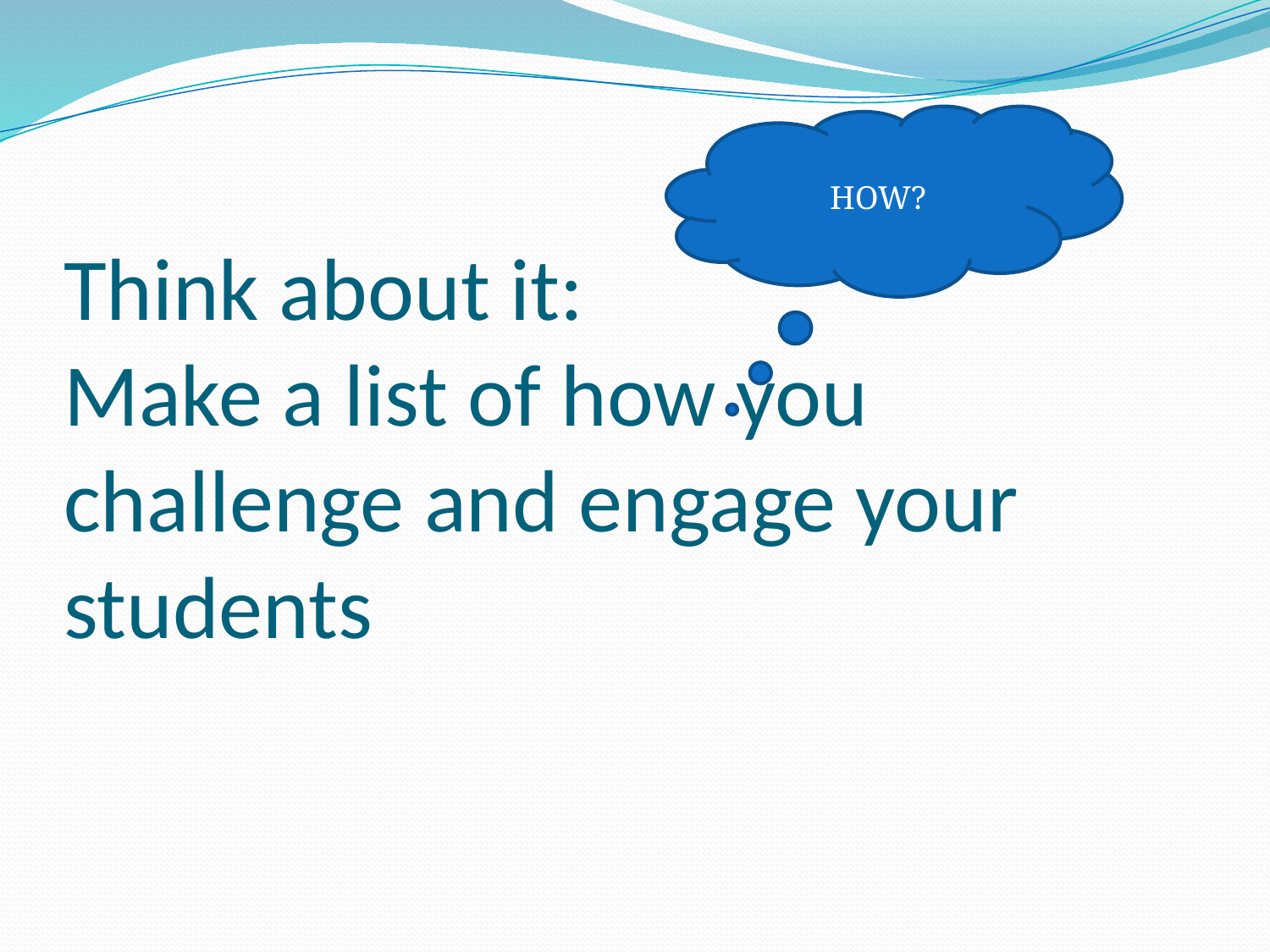

Think about it:
Make a list of how you challenge and engage your students
HOW?